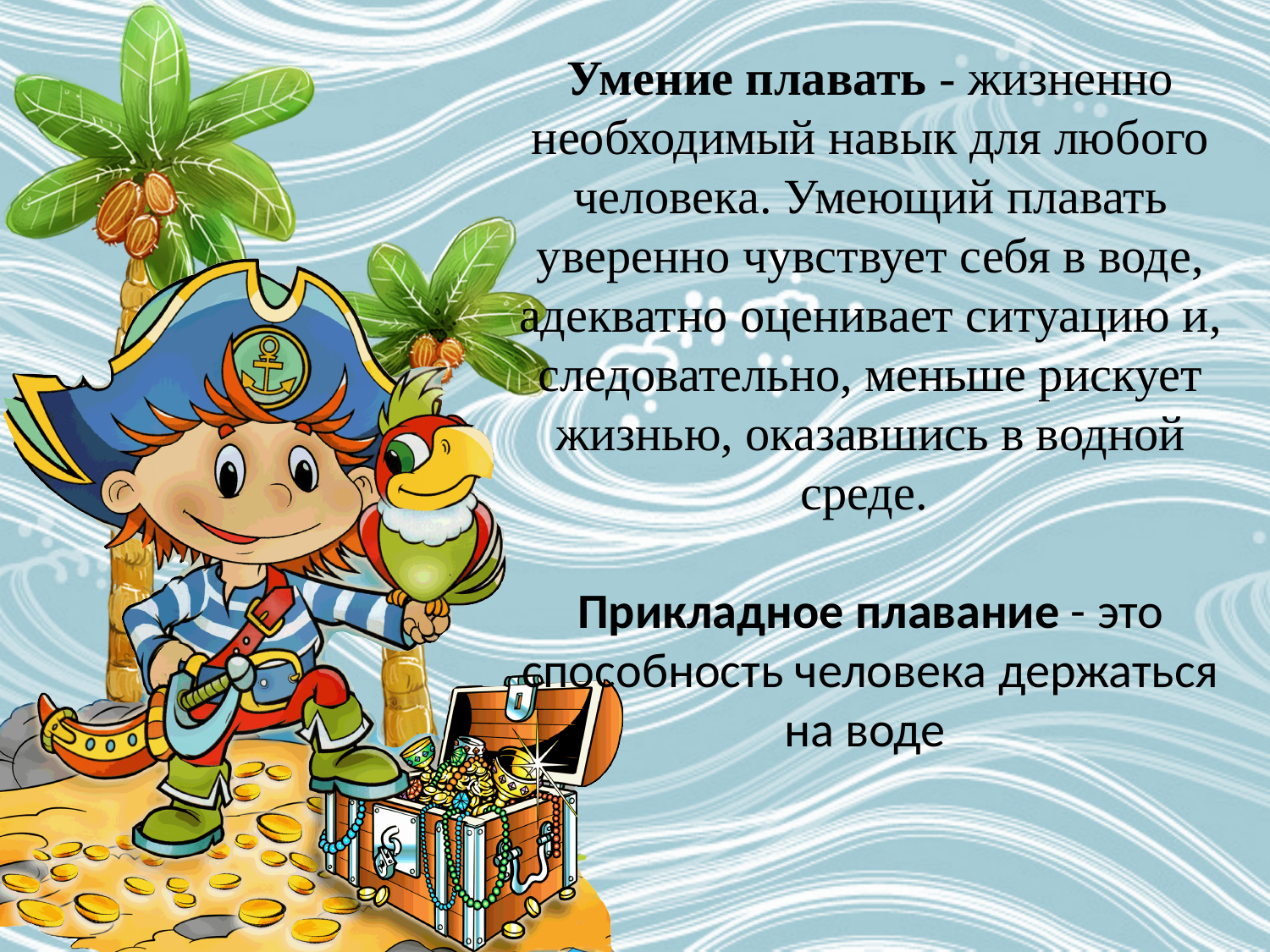

# Умение плавать - жизненно необходимый навык для любого человека. Умеющий плавать уверенно чувствует себя в воде, адекватно оценивает ситуацию и, следовательно, меньше рискует жизнью, оказавшись в водной среде. Прикладное плавание - это способность человека держаться на воде